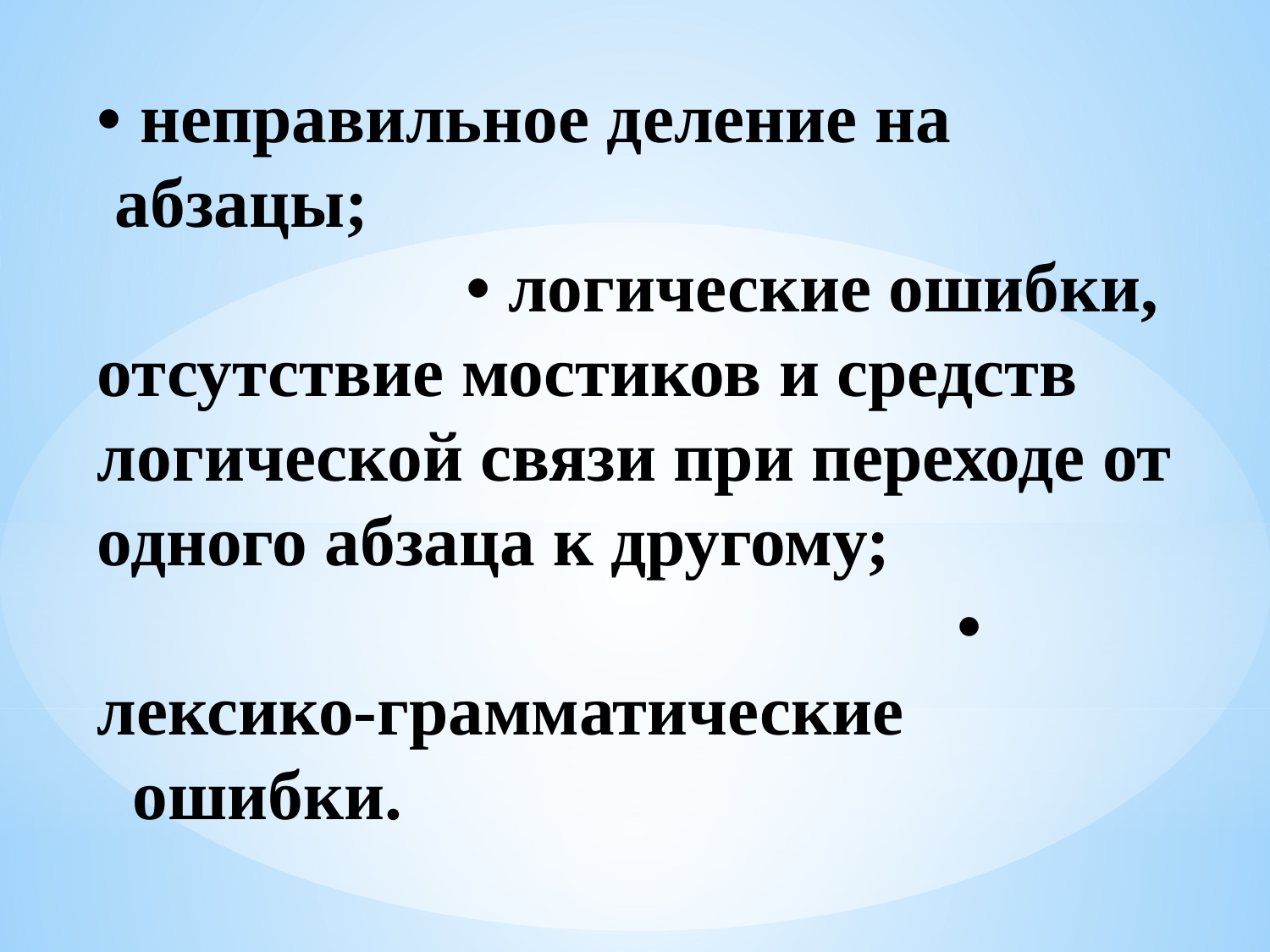

• неправильное деление на
 абзацы;                                                                     • логические ошибки, отсутствие мостиков и средств логической связи при переходе от одного абзаца к другому;                                                                   • лексико-грамматические
  ошибки.